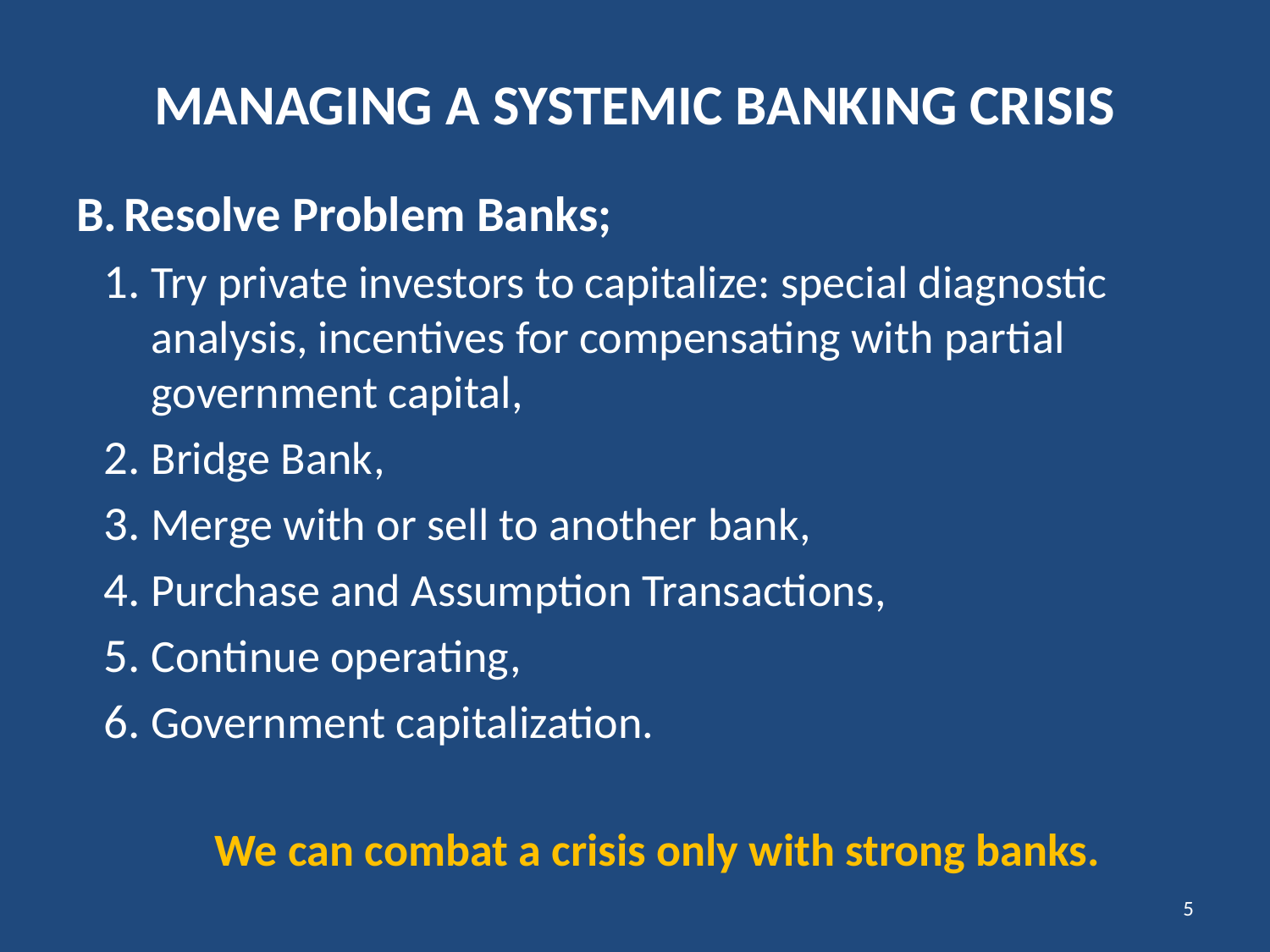

# MANAGING A SYSTEMIC BANKING CRISIS
Resolve Problem Banks;
Try private investors to capitalize: special diagnostic analysis, incentives for compensating with partial government capital,
Bridge Bank,
Merge with or sell to another bank,
Purchase and Assumption Transactions,
Continue operating,
Government capitalization.

We can combat a crisis only with strong banks.

5